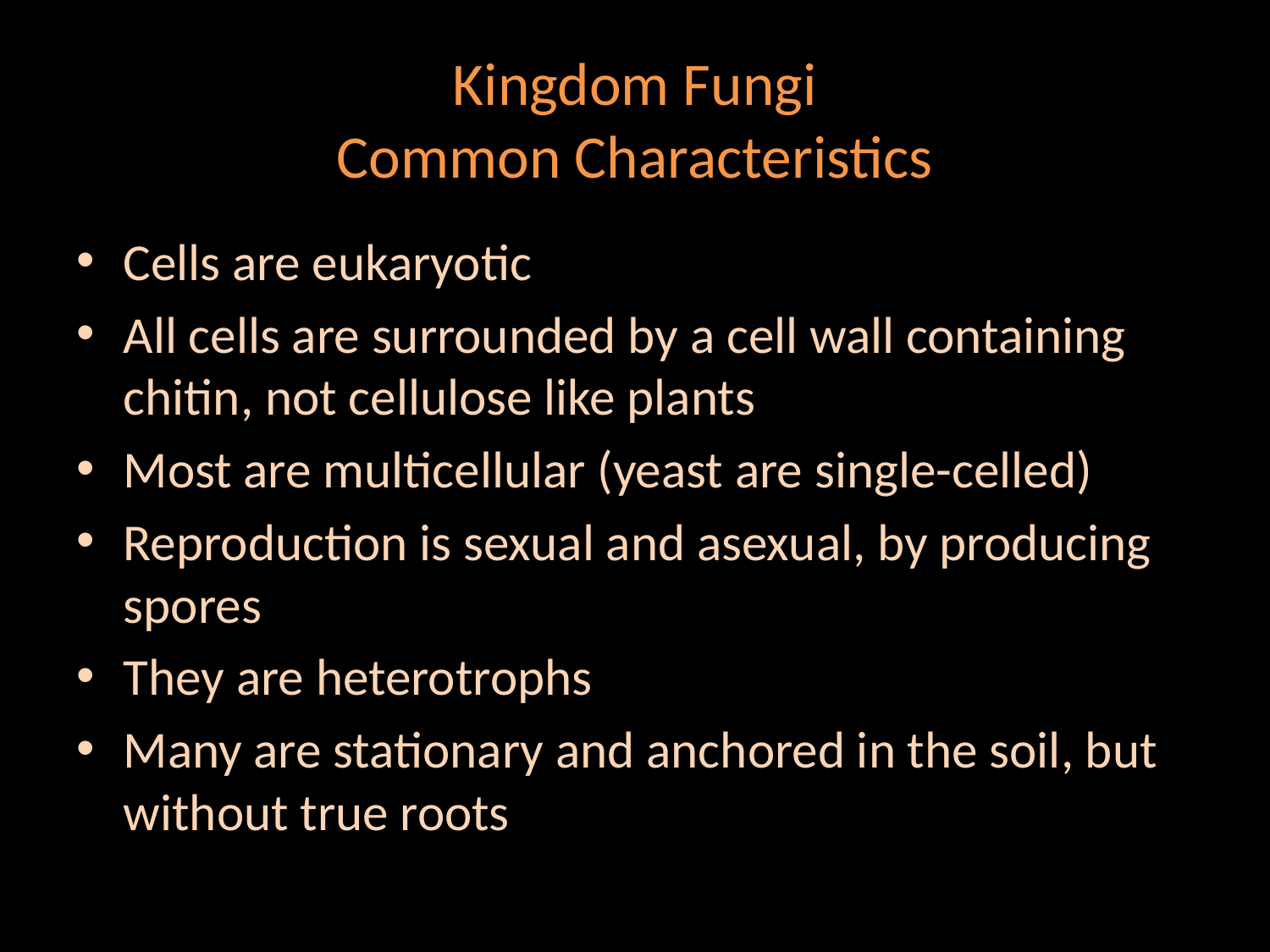

# Kingdom Fungi Common Characteristics
Cells are eukaryotic
All cells are surrounded by a cell wall containing chitin, not cellulose like plants
Most are multicellular (yeast are single-celled)
Reproduction is sexual and asexual, by producing spores
They are heterotrophs
Many are stationary and anchored in the soil, but without true roots